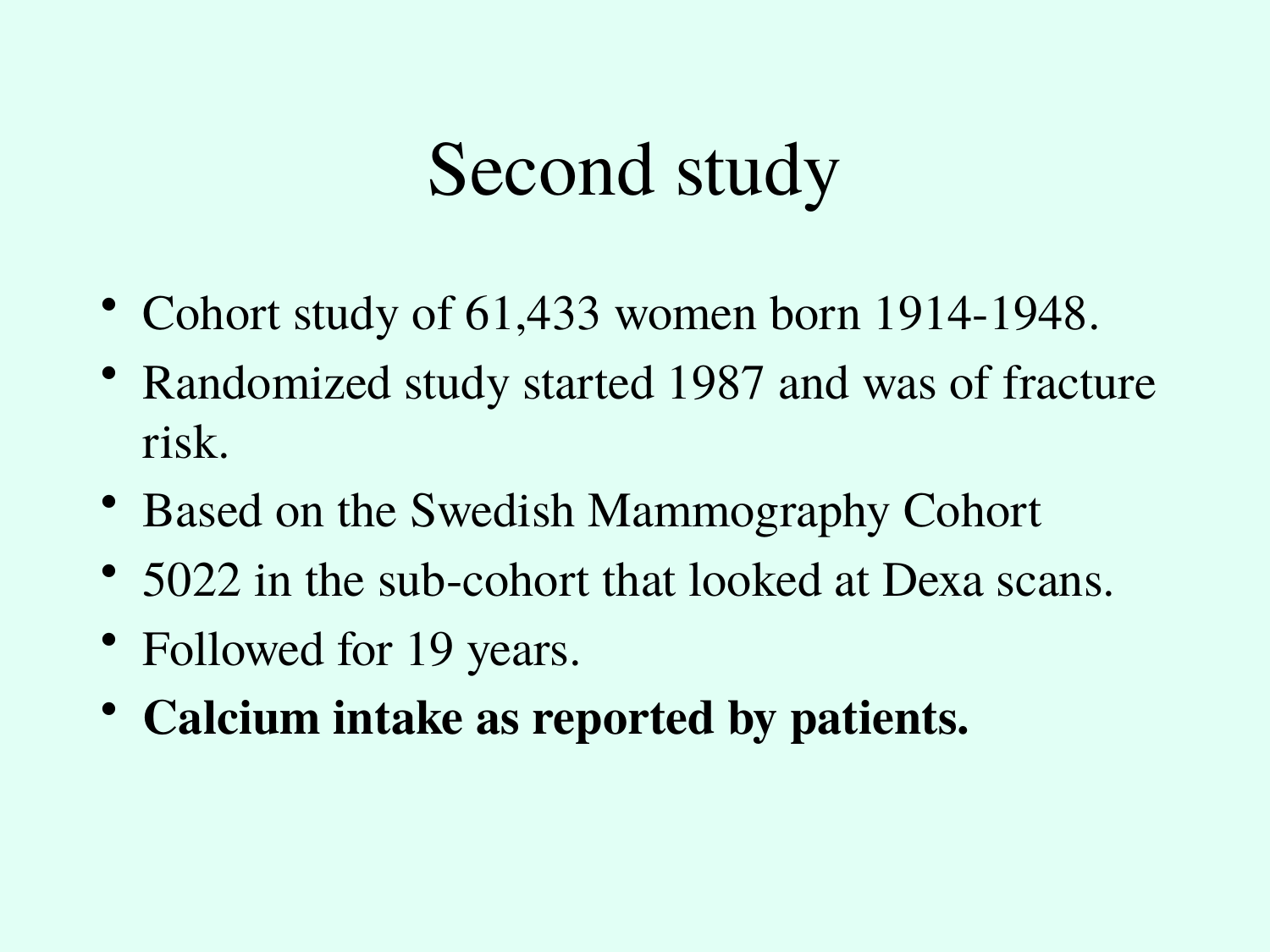

Second study
Cohort study of 61,433 women born 1914-1948.
Randomized study started 1987 and was of fracture risk.
Based on the Swedish Mammography Cohort
5022 in the sub-cohort that looked at Dexa scans.
Followed for 19 years.
Calcium intake as reported by patients.